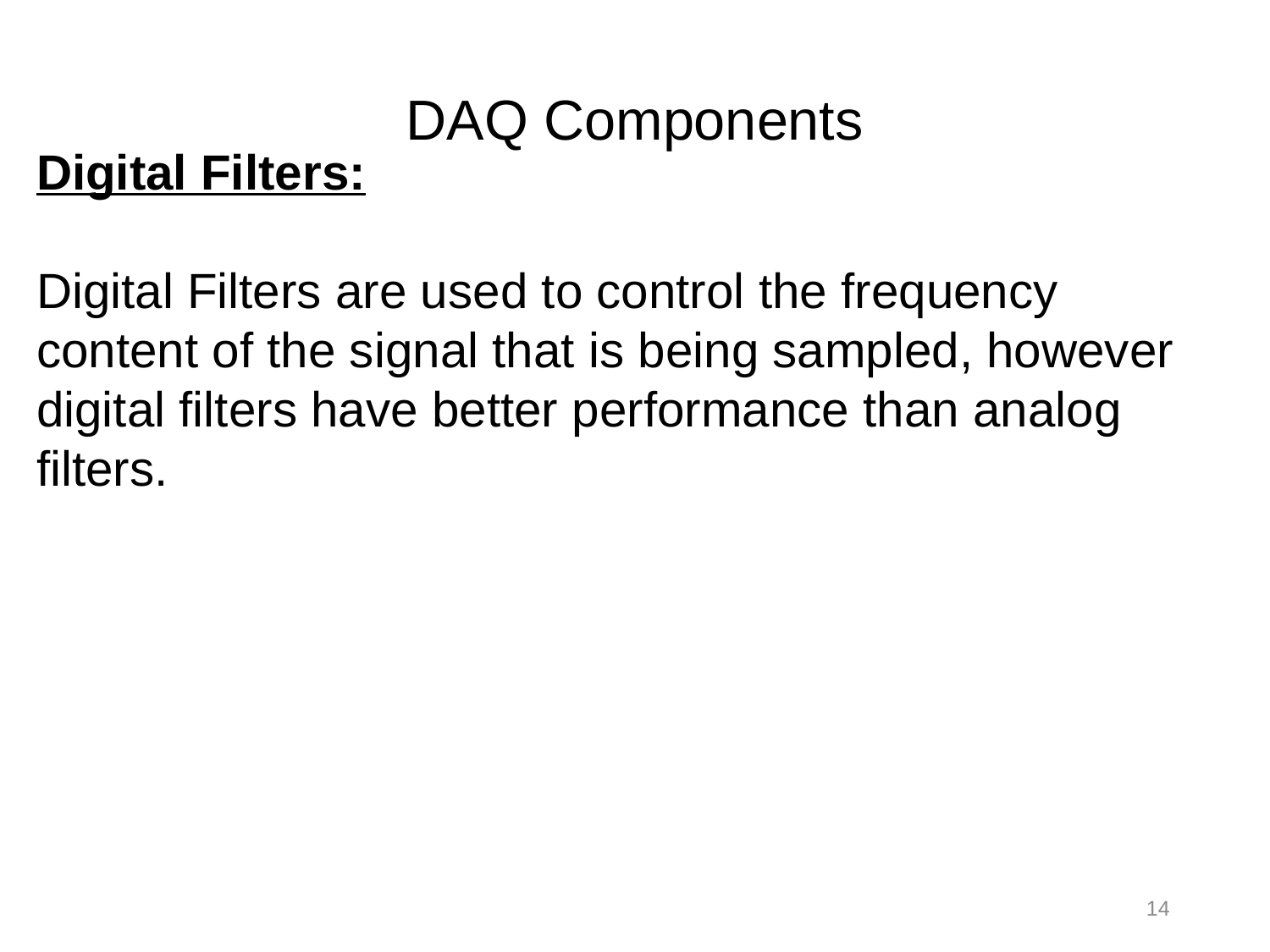

DAQ Components
Digital Filters:

Digital Filters are used to control the frequency content of the signal that is being sampled, however digital filters have better performance than analog filters.

14